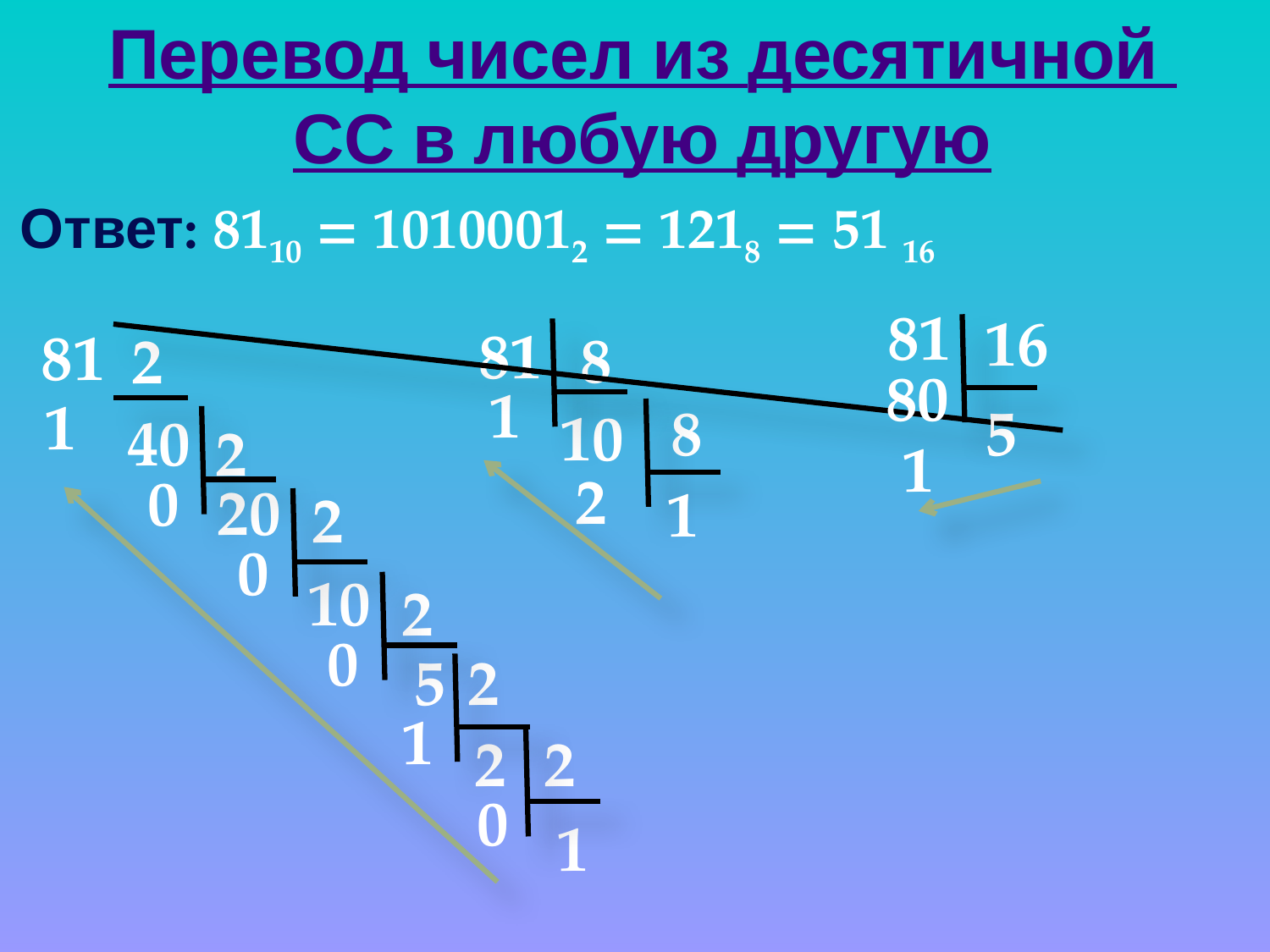

Перевод чисел из десятичной СС в любую другую
Ответ: 8110 = 10100012 = 1218 = 51 16
81
16
81
81
8
2
80
1
1
5
8
10
40
2
 1
2
0
20
 1
2
0
10
2
0
 5
2
1
 2
2
0
 1